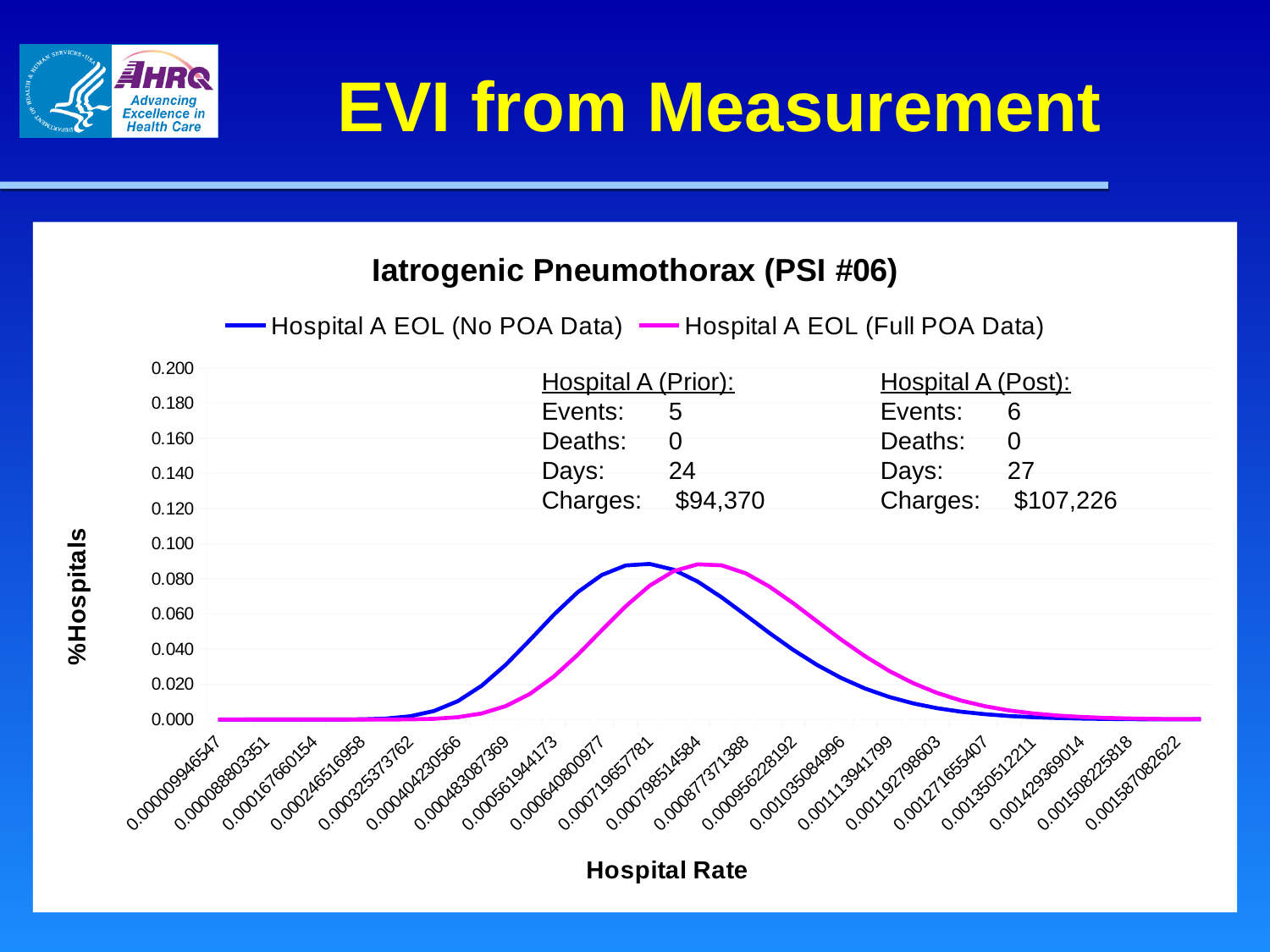

# EVI from Measurement

### Chart: Iatrogenic Pneumothorax (PSI #06)

| Category | Hospital A EOL (No POA Data) | Hospital A EOL (Full POA Data) |
|---|---|---|
| 9.9465467461676E-6 | 3.36280205255824e-25 | 1.57045311017535e-33 |
| 4.93749486281148E-5 | 3.3071555926687e-14 | 3.70286778515356e-19 |
| 8.88033505100622E-5 | 2.09210227528627e-10 | 3.72117175319745e-14 |
| 0.000128231752392009 | 3.67296090896275e-08 | 3.52051500619072e-11 |
| 0.000167660154273956 | 1.25727147062442e-06 | 4.01758860130365e-09 |
| 0.000207088556155904 | 1.66898743026237e-05 | 1.35405031752958e-07 |
| 0.000246516958037851 | 0.000119339289075434 | 2.05612090102378e-06 |
| 0.000285945359919798 | 0.000552469140365949 | 1.77942920216321e-05 |
| 0.000325373761801746 | 0.00185454608838347 | 0.000101451704355113 |
| 0.000364802163683693 | 0.00486356181745503 | 0.000419321999935184 |
| 0.00040423056556564 | 0.0104917880836849 | 0.00134279274023228 |
| 0.000443658967447587 | 0.019320637514064 | 0.00349524981931907 |
| 0.000483087369329535 | 0.0312188469212652 | 0.0076642458767263 |
| 0.000522515771211482 | 0.0451998118610327 | 0.0145490457276009 |
| 0.000561944173093429 | 0.0596029766478357 | 0.0244244547344311 |
| 0.000601372574975376 | 0.0725162565888268 | 0.0368804394570492 |
| 0.000640800976857324 | 0.0822574231879881 | 0.0507796838210226 |
| 0.000680229378739271 | 0.0877400443000538 | 0.0644723711034017 |
| 0.000719657780621217 | 0.0886292906964908 | 0.0761871656407058 |
| 0.000759086182503165 | 0.0852877152694625 | 0.0844494900224356 |
| 0.000798514584385112 | 0.0785781475835296 | 0.0883856361265217 |
| 0.000837942986267059 | 0.069611353290359 | 0.0878372392443595 |
| 0.000877371388149006 | 0.0595137759027918 | 0.0832894364374949 |
| 0.000916799790030953 | 0.0492602661578046 | 0.0756723257100988 |
| 0.000956228191912902 | 0.0395842943571037 | 0.0661163029950164 |
| 0.00099565659379485 | 0.0309565743109414 | 0.0557311142057459 |
| 0.0010350849956768 | 0.0236112248344659 | 0.0454499551133101 |
| 0.00107451339755874 | 0.0175972844520266 | 0.0359505199345198 |
| 0.00111394179944069 | 0.0128371760692124 | 0.0276428718739116 |
| 0.00115337020132264 | 0.00918010314674444 | 0.0207030893419285 |
| 0.00119279860320458 | 0.00644421495801994 | 0.0151300413576163 |
| 0.00123222700508653 | 0.00444599228625287 | 0.0108068804101227 |
| 0.00127165540696848 | 0.00301803717616645 | 0.00755528397254424 |
| 0.00131108380885043 | 0.00201778029903777 | 0.00517687615955387 |
| 0.00135051221073237 | 0.00132988355048536 | 0.00348077222348375 |
| 0.00138994061261432 | 0.000864780897373851 | 0.00229907347347358 |
| 0.00142936901449627 | 0.000555242656527288 | 0.00149326730069055 |
| 0.00146879741637821 | 0.000352247476557266 | 0.000954622011988482 |
| 0.00150822581826016 | 0.000220943393498541 | 0.000601179411703013 |
| 0.00154765422014211 | 0.000137100783847322 | 0.000373246835633334 |
| 0.00158708262202406 | 8.42098170594775e-05 | 0.000228624192564642 |
| 0.00162651102390601 | 0.000126675109584751 | 0.000335939149718412 |
Hospital A (Prior):
Events:	5
Deaths:	0
Days:	24
Charges: 	 $94,370
Hospital A (Post):
Events:	6
Deaths:	0
Days:	27
Charges:	 $107,226